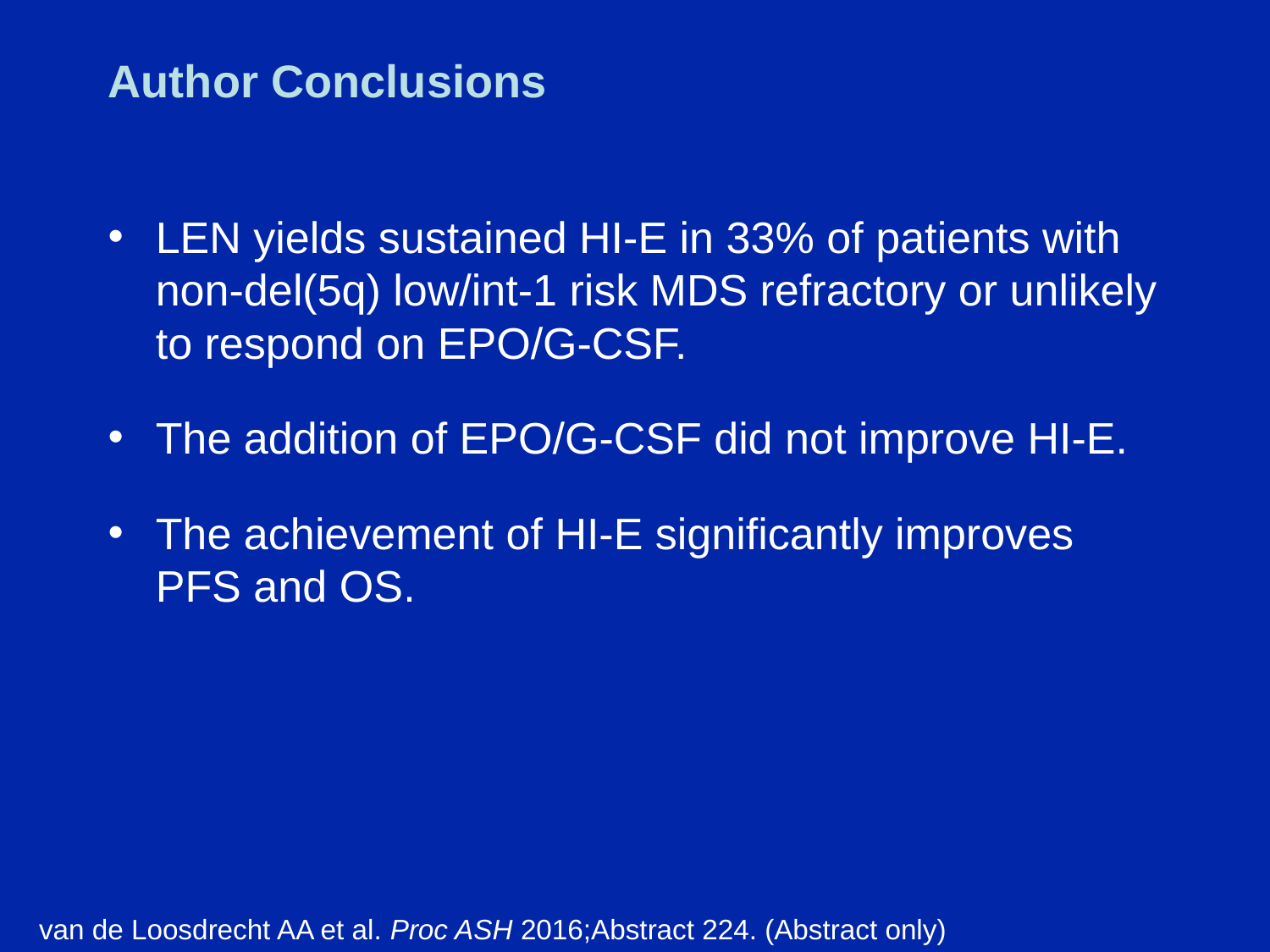

# Author Conclusions
LEN yields sustained HI-E in 33% of patients with non-del(5q) low/int-1 risk MDS refractory or unlikely to respond on EPO/G-CSF.
The addition of EPO/G-CSF did not improve HI-E.
The achievement of HI-E significantly improves PFS and OS.
van de Loosdrecht AA et al. Proc ASH 2016;Abstract 224. (Abstract only)